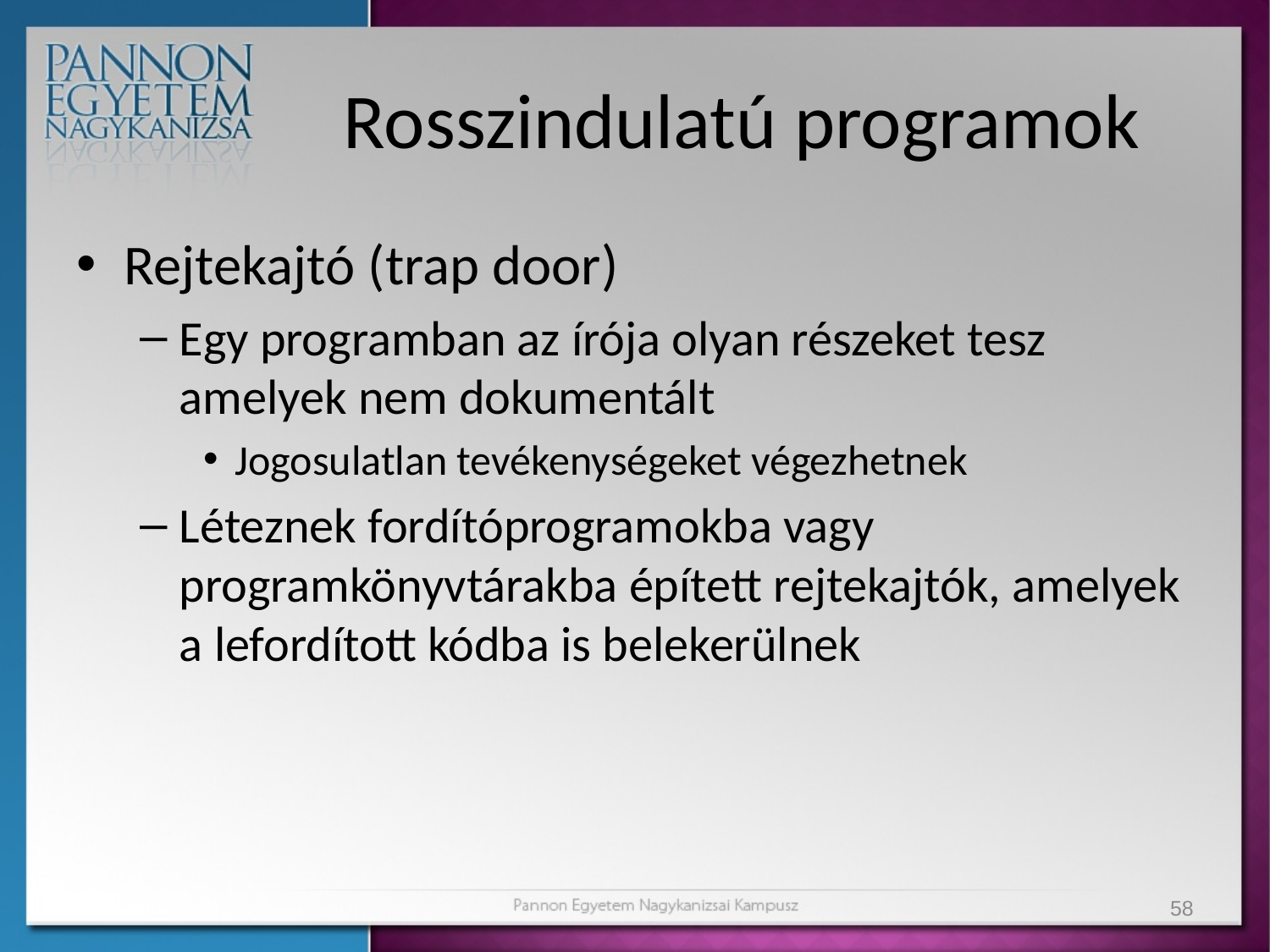

# Rosszindulatú programok
Rejtekajtó (trap door)
Egy programban az írója olyan részeket tesz amelyek nem dokumentált
Jogosulatlan tevékenységeket végezhetnek
Léteznek fordítóprogramokba vagy programkönyvtárakba épített rejtekajtók, amelyek a lefordított kódba is belekerülnek
58